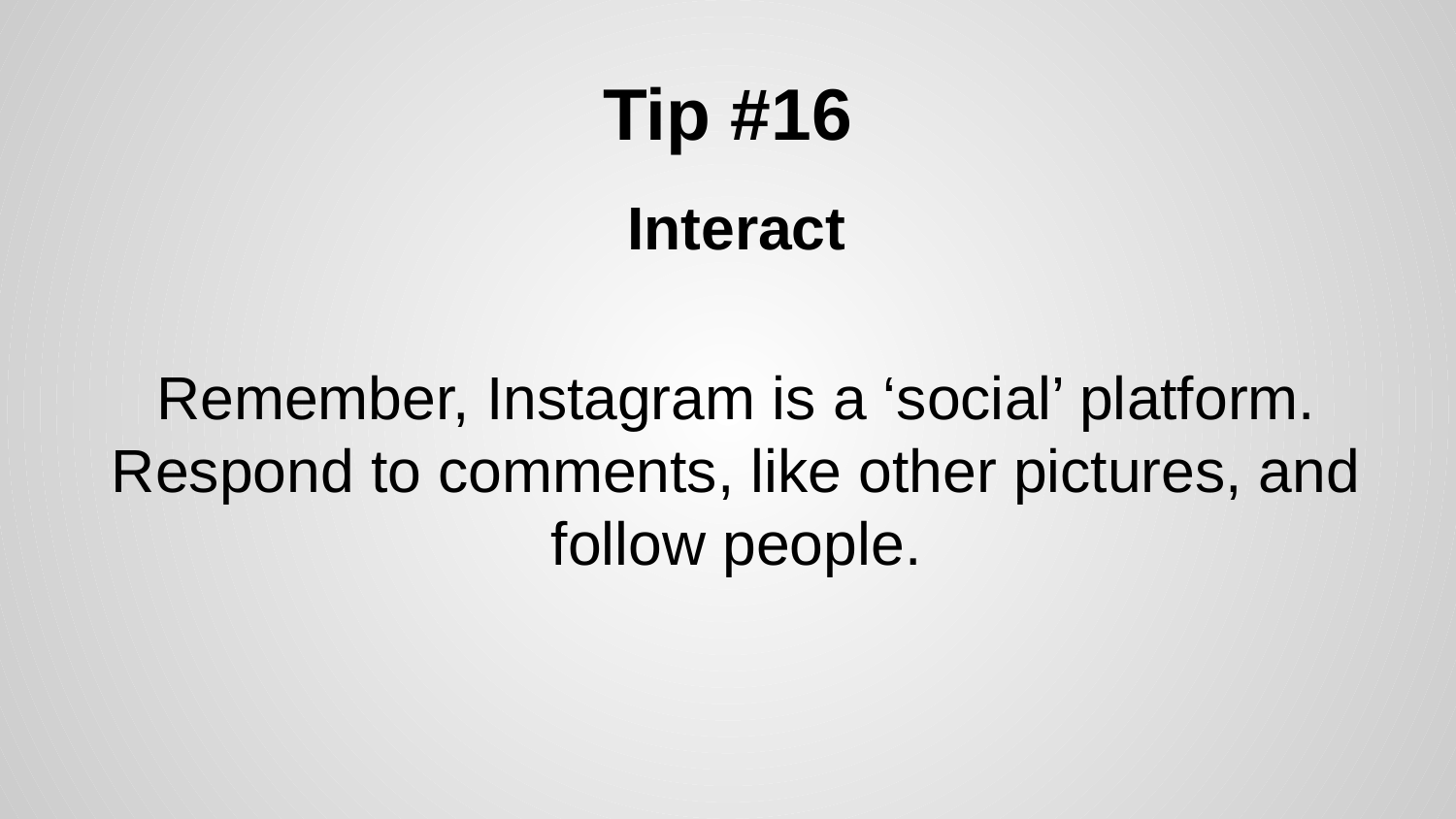

# Tip #16

Interact

Remember, Instagram is a ‘social’ platform. Respond to comments, like other pictures, and follow people.